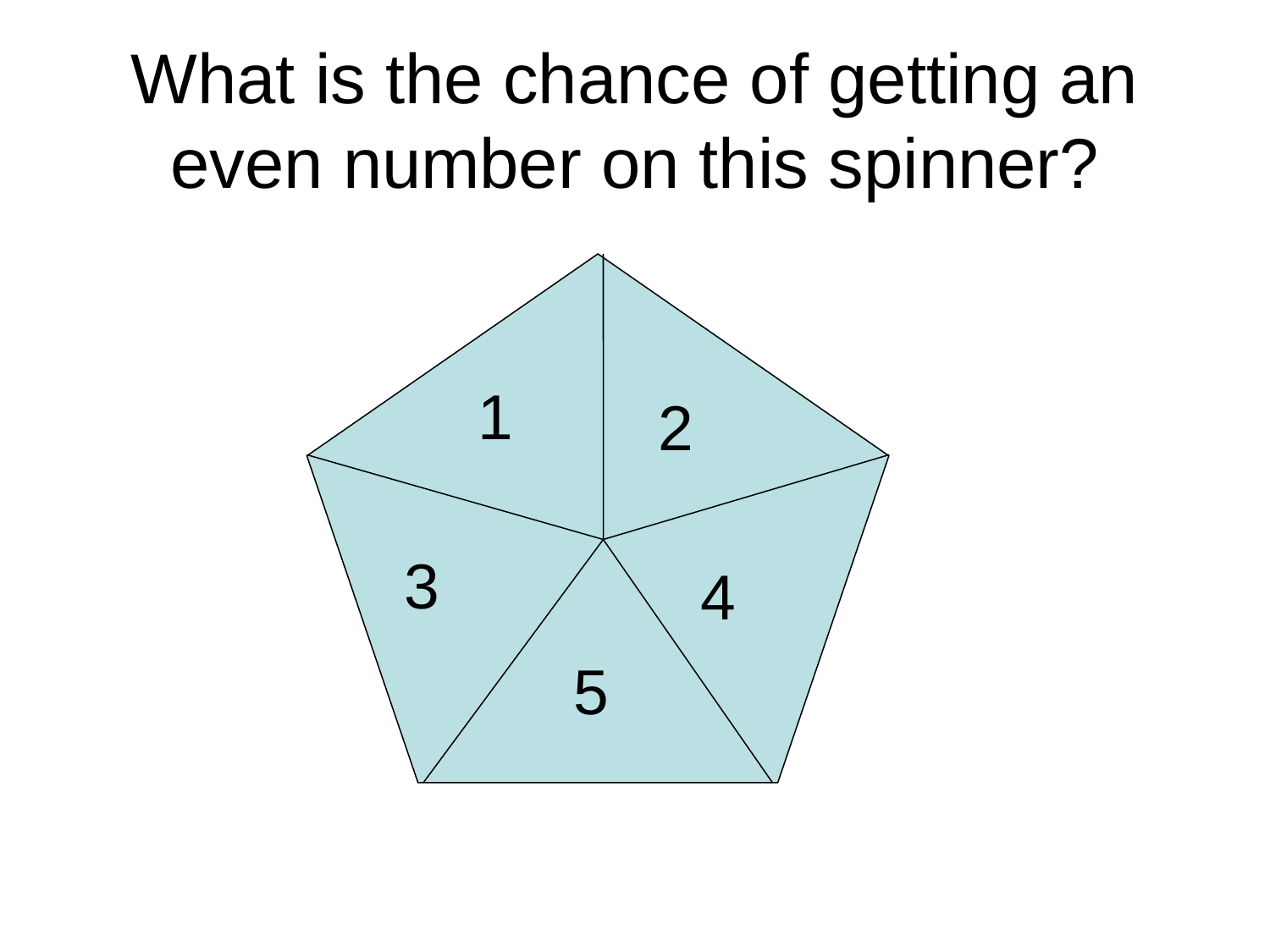

# What is the chance of getting an even number on this spinner?

1
2

3

4
5